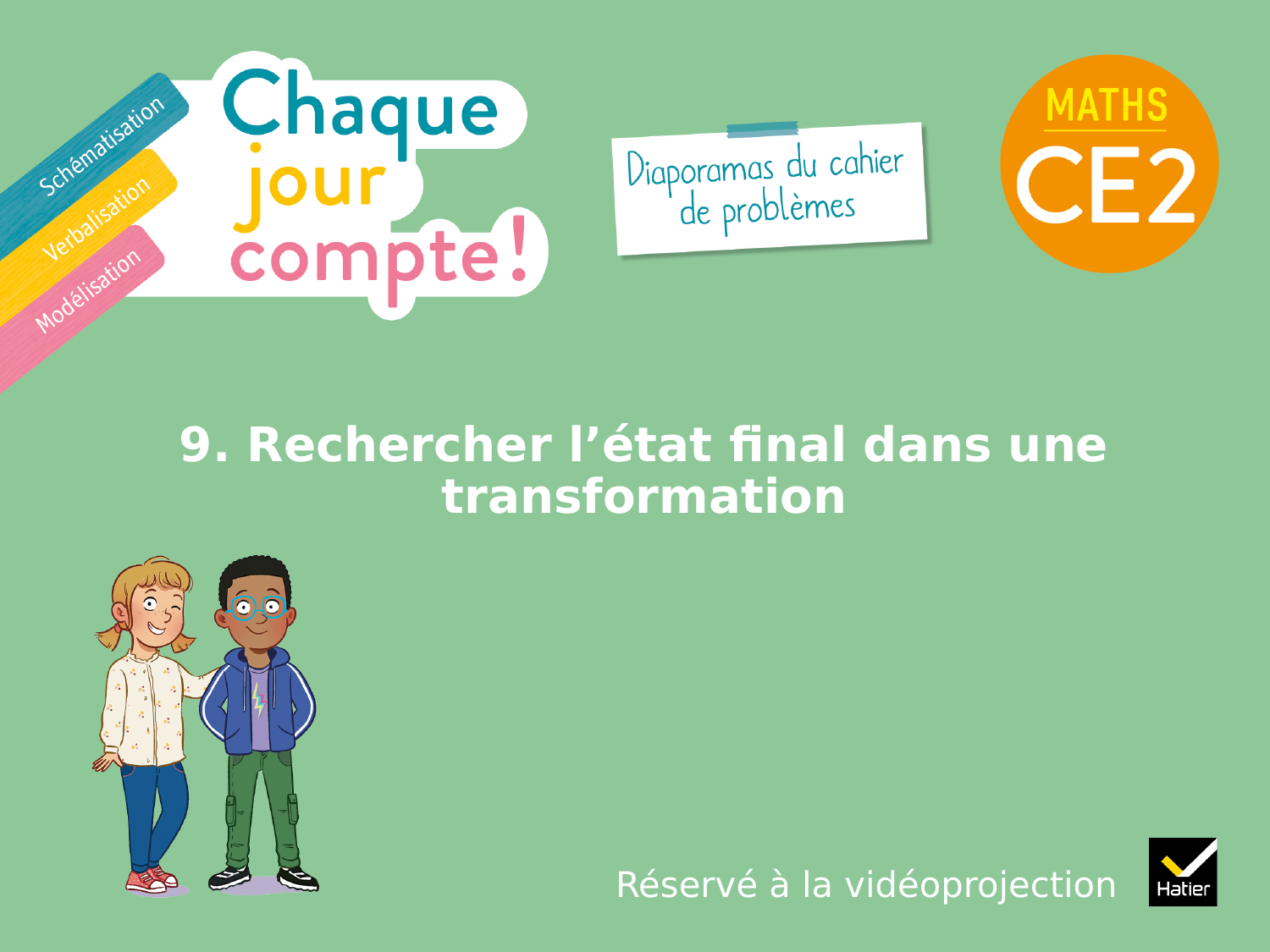

# 9. Rechercher l’état final dans une transformation